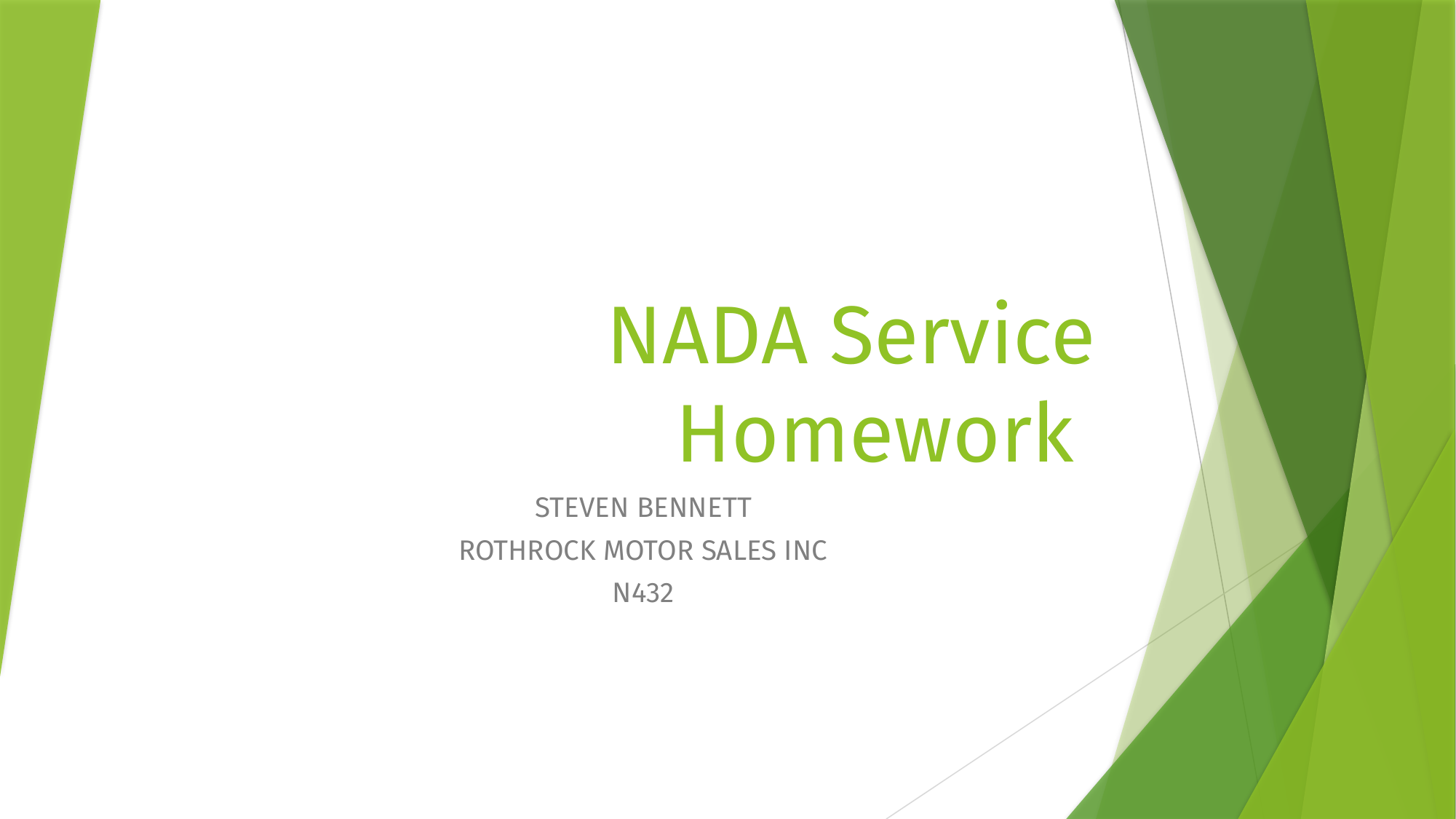

# NADA Service Homework
STEVEN BENNETT
ROTHROCK MOTOR SALES INC
N432